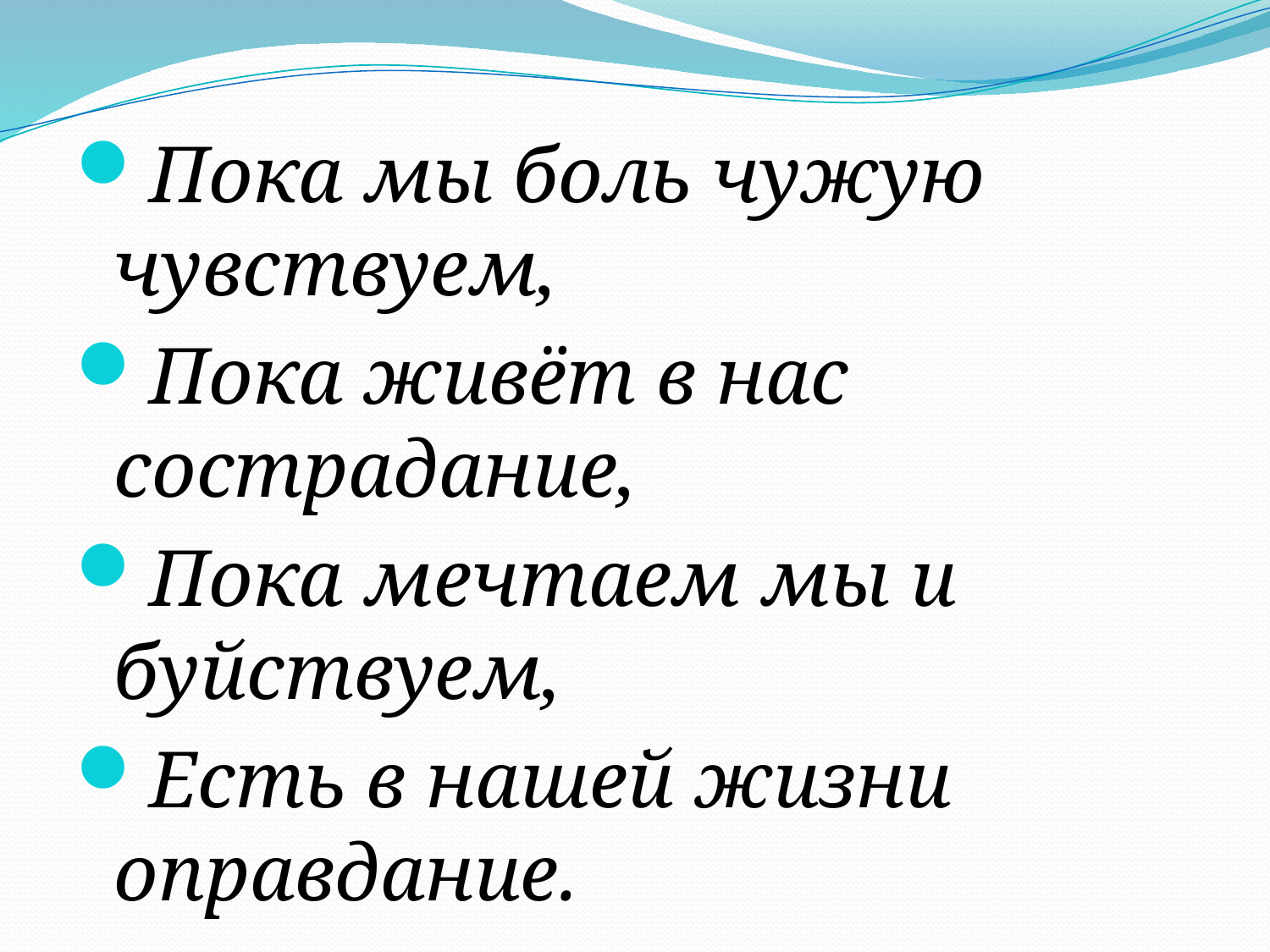

#
Пока мы боль чужую чувствуем,
Пока живёт в нас сострадание,
Пока мечтаем мы и буйствуем,
Есть в нашей жизни оправдание.